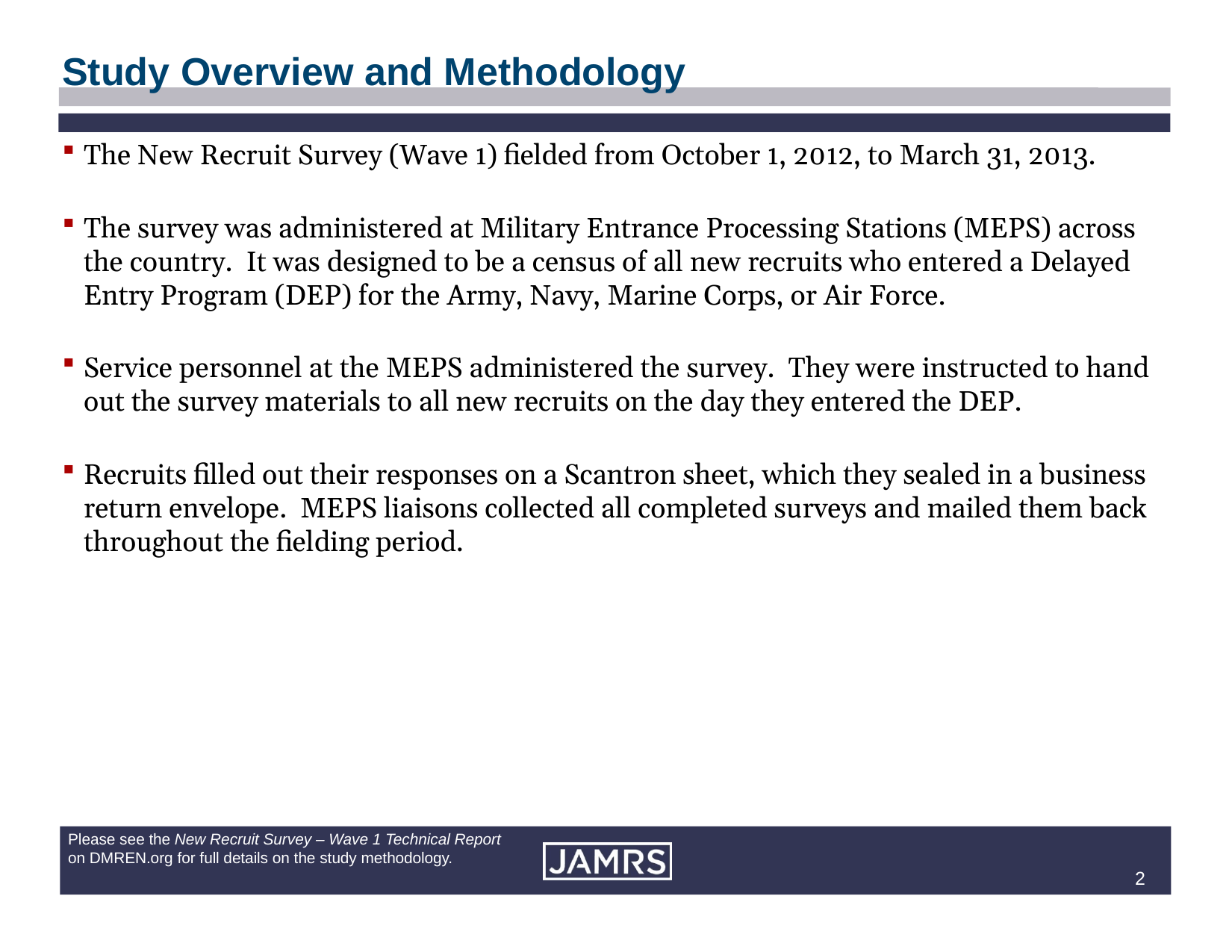

# Study Overview and Methodology
The New Recruit Survey (Wave 1) fielded from October 1, 2012, to March 31, 2013.

The survey was administered at Military Entrance Processing Stations (MEPS) across the country.  It was designed to be a census of all new recruits who entered a Delayed Entry Program (DEP) for the Army, Navy, Marine Corps, or Air Force.

Service personnel at the MEPS administered the survey.  They were instructed to hand out the survey materials to all new recruits on the day they entered the DEP.

Recruits filled out their responses on a Scantron sheet, which they sealed in a business return envelope.  MEPS liaisons collected all completed surveys and mailed them back throughout the fielding period.

Please see the New Recruit Survey – Wave 1 Technical Report on DMREN.org for full details on the study methodology.
2